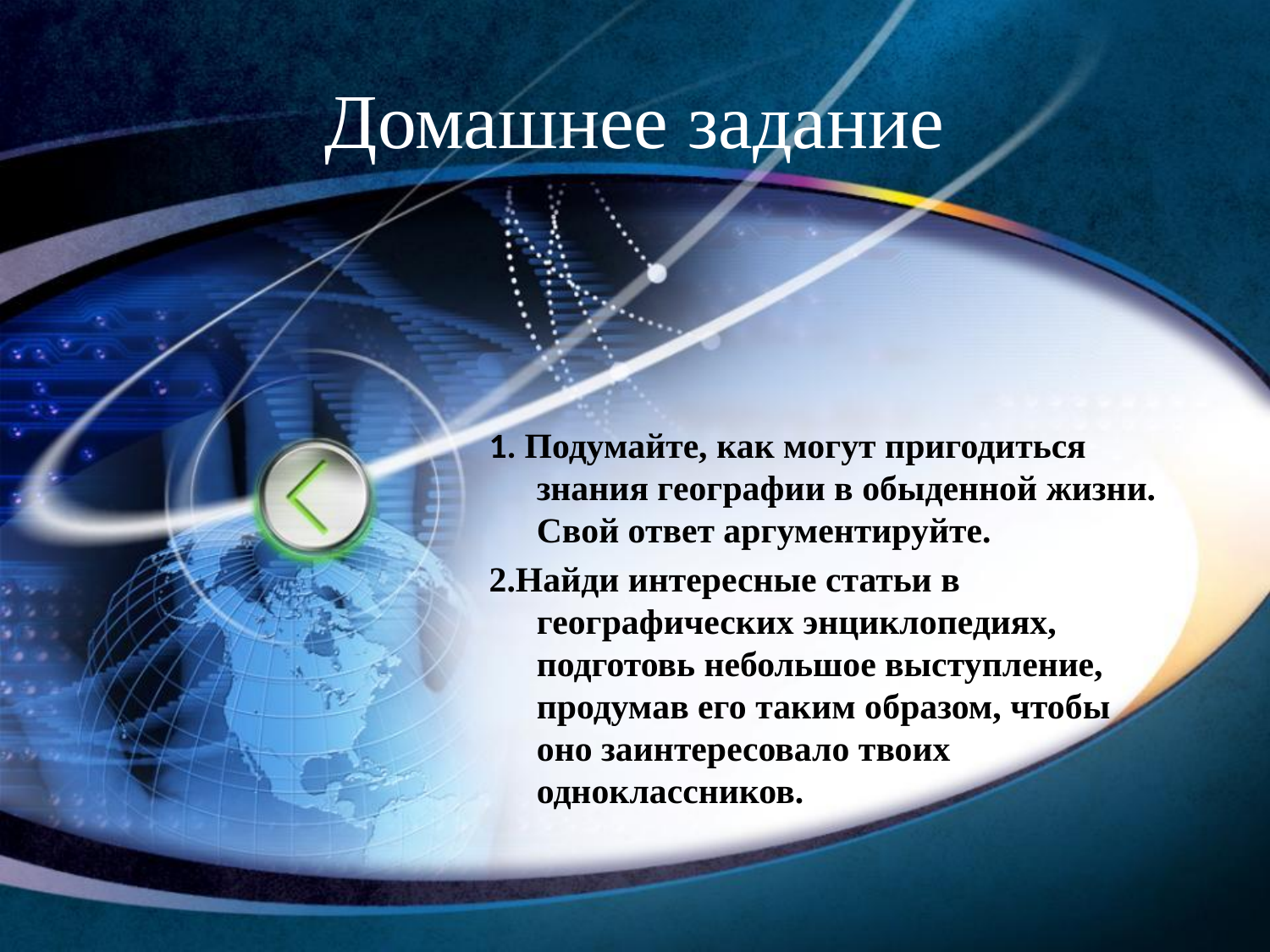

# Домашнее задание
1. Подумайте, как могут пригодиться знания географии в обыденной жизни. Свой ответ аргументируйте.
2.Найди интересные статьи в географических энциклопедиях, подготовь небольшое выступление, продумав его таким образом, чтобы оно заинтересовало твоих одноклассников.